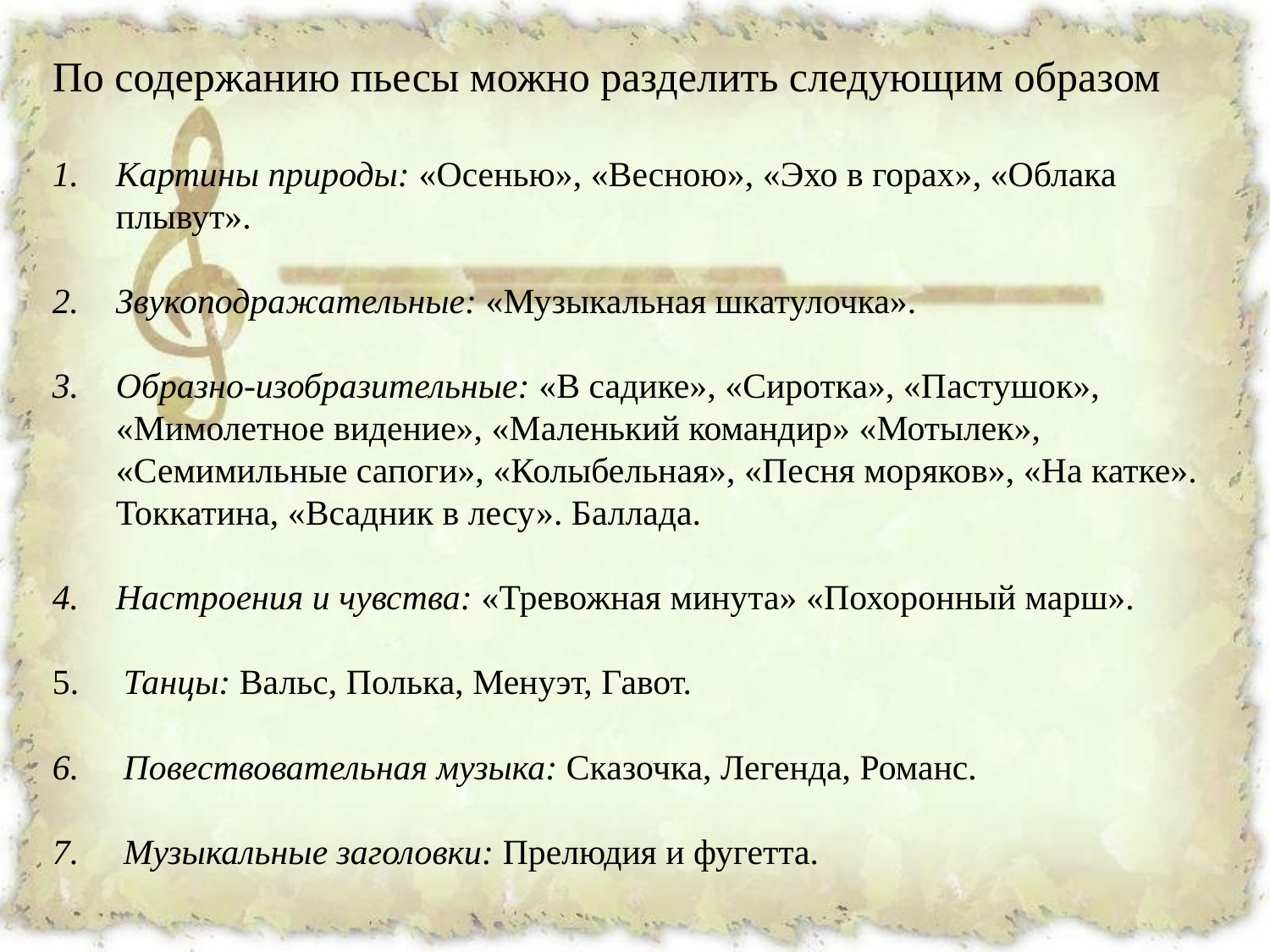

По содержанию пьесы можно разделить следующим образом

Картины природы: «Осенью», «Весною», «Эхо в горах», «Облака плывут».

Звукоподражательные: «Музыкальная шкатулочка».

Образно-изобразительные: «В садике», «Сиротка», «Пастушок», «Мимолетное видение», «Маленький командир» «Мотылек», «Семимильные сапоги», «Колыбельная», «Песня моряков», «На катке». Токкатина, «Всадник в лесу». Баллада.

Настроения и чувства: «Тревожная минута» «Похоронный марш».

5.     Танцы: Вальс, Полька, Менуэт, Гавот.

6.     Повествовательная музыка: Сказочка, Легенда, Романс.

7.     Музыкальные заголовки: Прелюдия и фугетта.